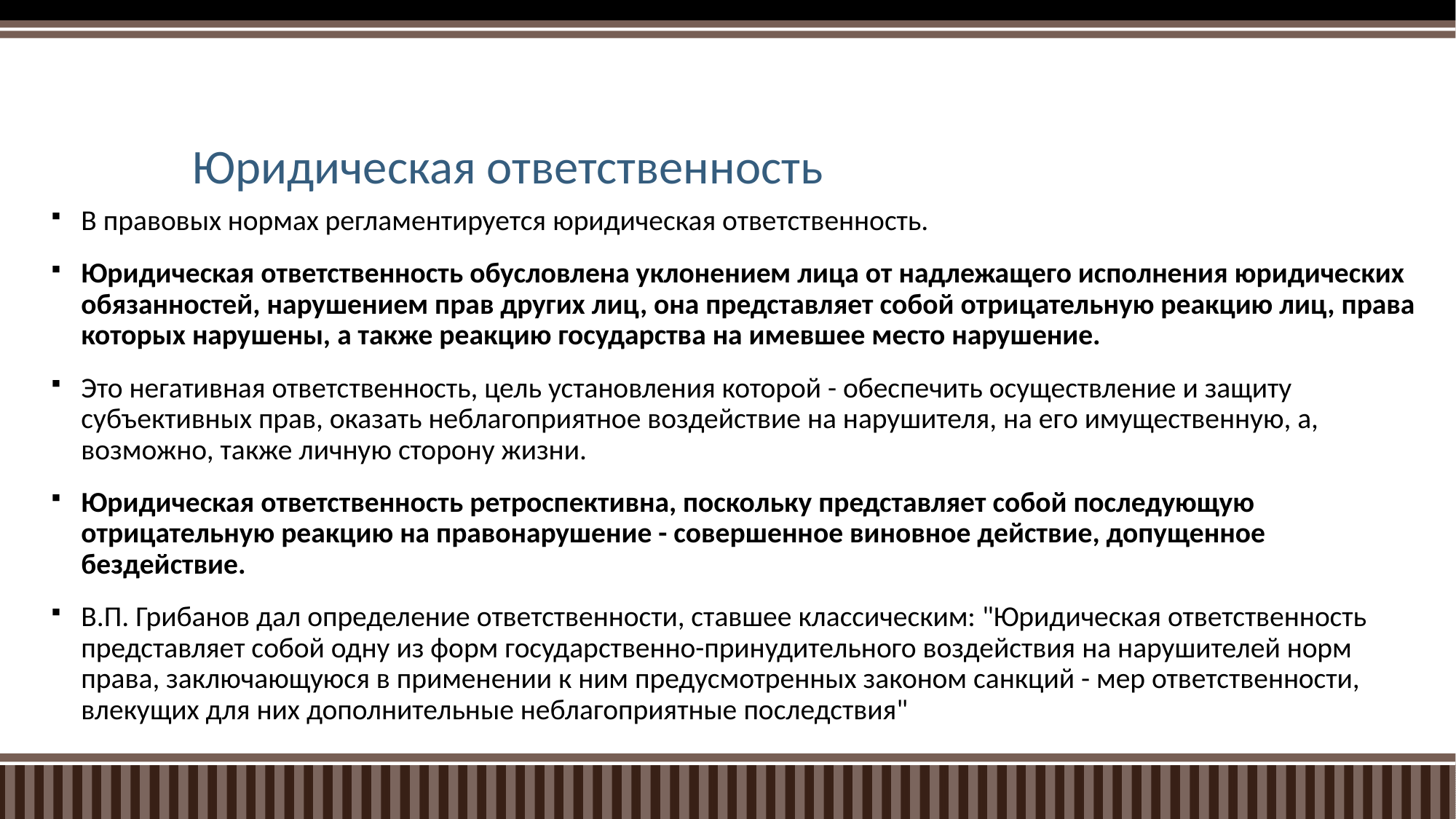

# Юридическая ответственность
В правовых нормах регламентируется юридическая ответственность.
Юридическая ответственность обусловлена уклонением лица от надлежащего исполнения юридических обязанностей, нарушением прав других лиц, она представляет собой отрицательную реакцию лиц, права которых нарушены, а также реакцию государства на имевшее место нарушение.
Это негативная ответственность, цель установления которой - обеспечить осуществление и защиту субъективных прав, оказать неблагоприятное воздействие на нарушителя, на его имущественную, а, возможно, также личную сторону жизни.
Юридическая ответственность ретроспективна, поскольку представляет собой последующую отрицательную реакцию на правонарушение - совершенное виновное действие, допущенное бездействие.
В.П. Грибанов дал определение ответственности, ставшее классическим: "Юридическая ответственность представляет собой одну из форм государственно-принудительного воздействия на нарушителей норм права, заключающуюся в применении к ним предусмотренных законом санкций - мер ответственности, влекущих для них дополнительные неблагоприятные последствия"